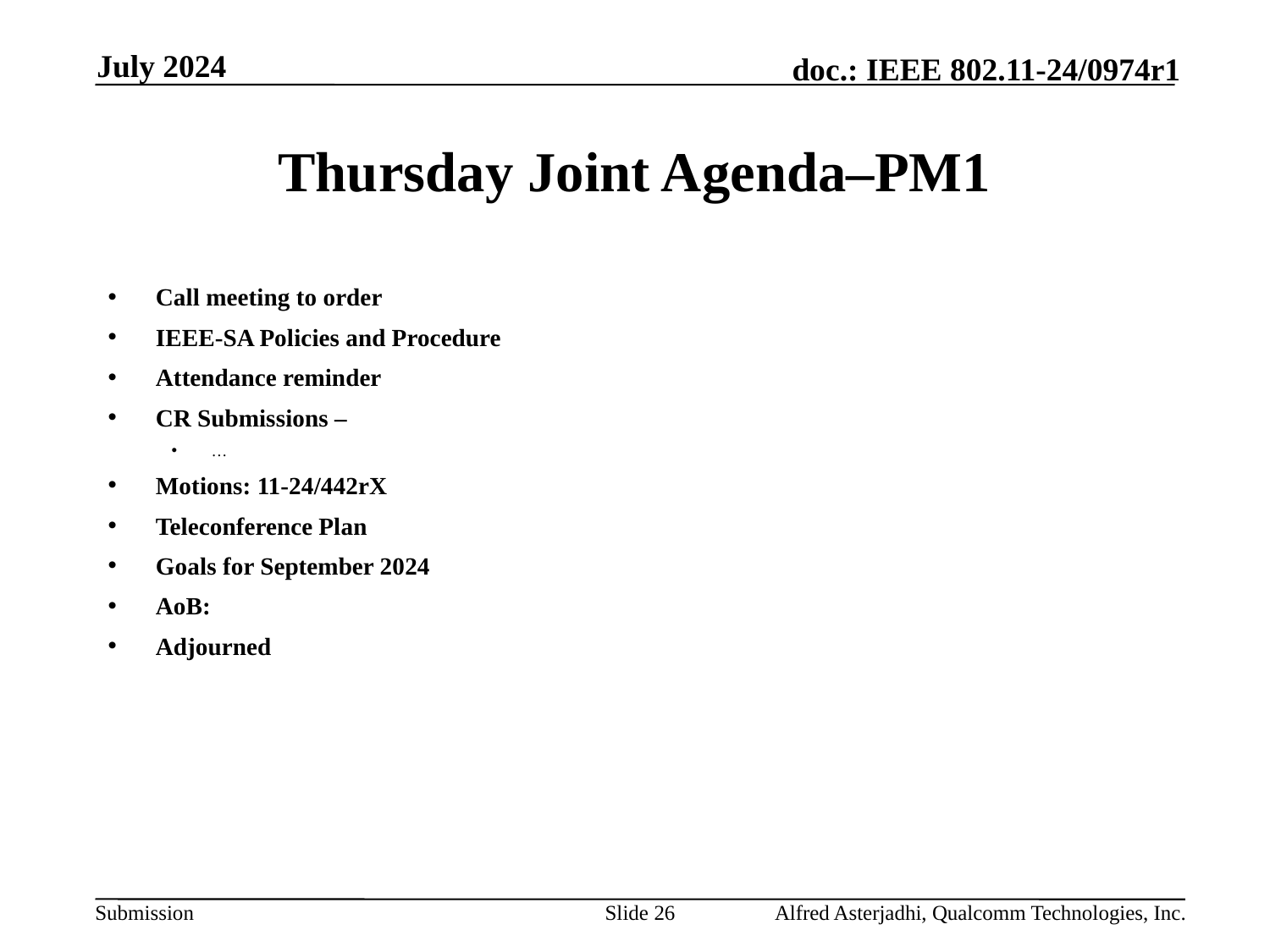

July 2024
# Thursday Joint Agenda–PM1
Call meeting to order
IEEE-SA Policies and Procedure
Attendance reminder
CR Submissions –
…
Motions: 11-24/442rX
Teleconference Plan
Goals for September 2024
AoB:
Adjourned
Slide 26
Alfred Asterjadhi, Qualcomm Technologies, Inc.